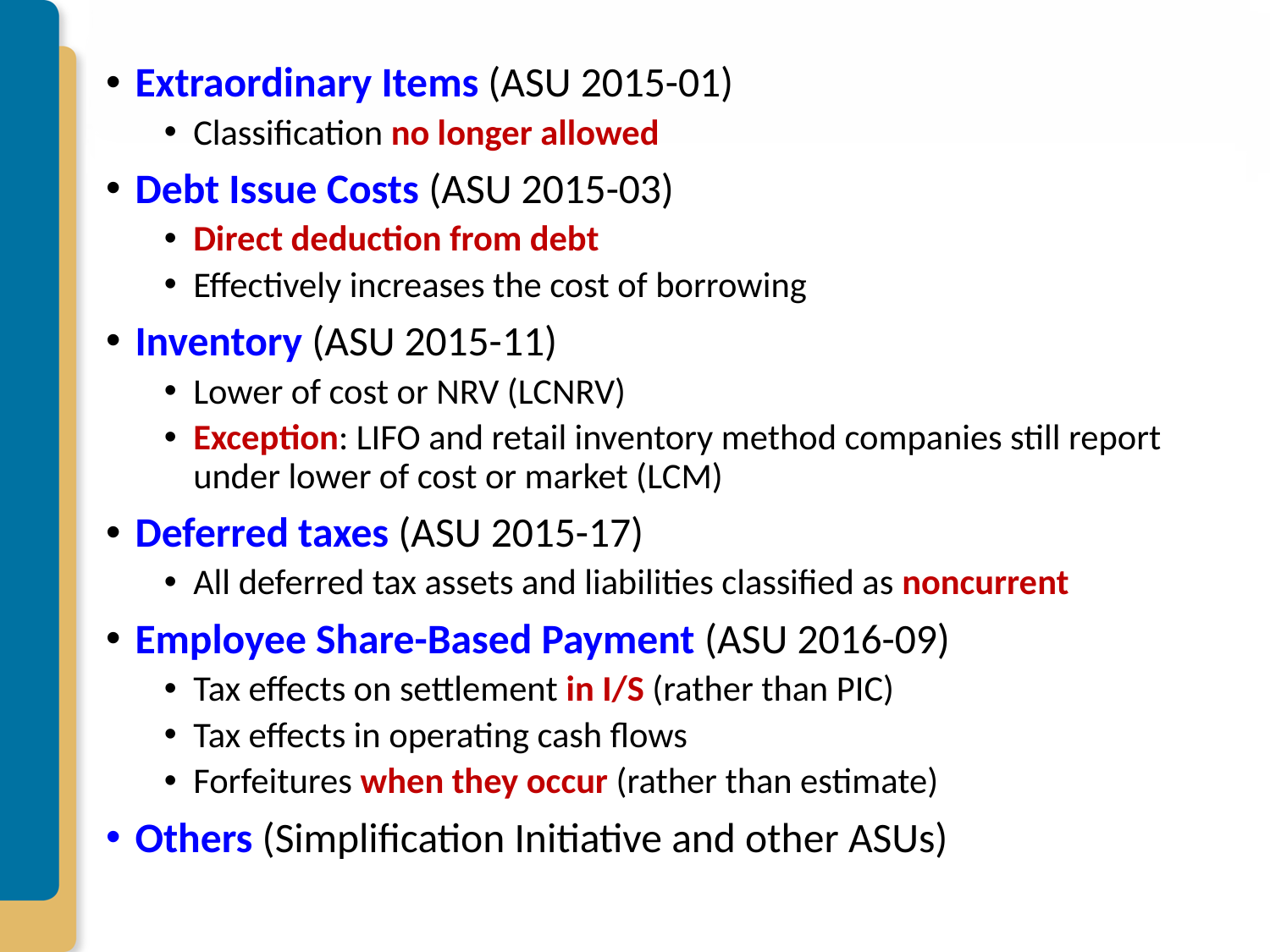

Extraordinary Items (ASU 2015-01)
Classification no longer allowed
Debt Issue Costs (ASU 2015-03)
Direct deduction from debt
Effectively increases the cost of borrowing
Inventory (ASU 2015-11)
Lower of cost or NRV (LCNRV)
Exception: LIFO and retail inventory method companies still report under lower of cost or market (LCM)
Deferred taxes (ASU 2015-17)
All deferred tax assets and liabilities classified as noncurrent
Employee Share-Based Payment (ASU 2016-09)
Tax effects on settlement in I/S (rather than PIC)
Tax effects in operating cash flows
Forfeitures when they occur (rather than estimate)
Others (Simplification Initiative and other ASUs)